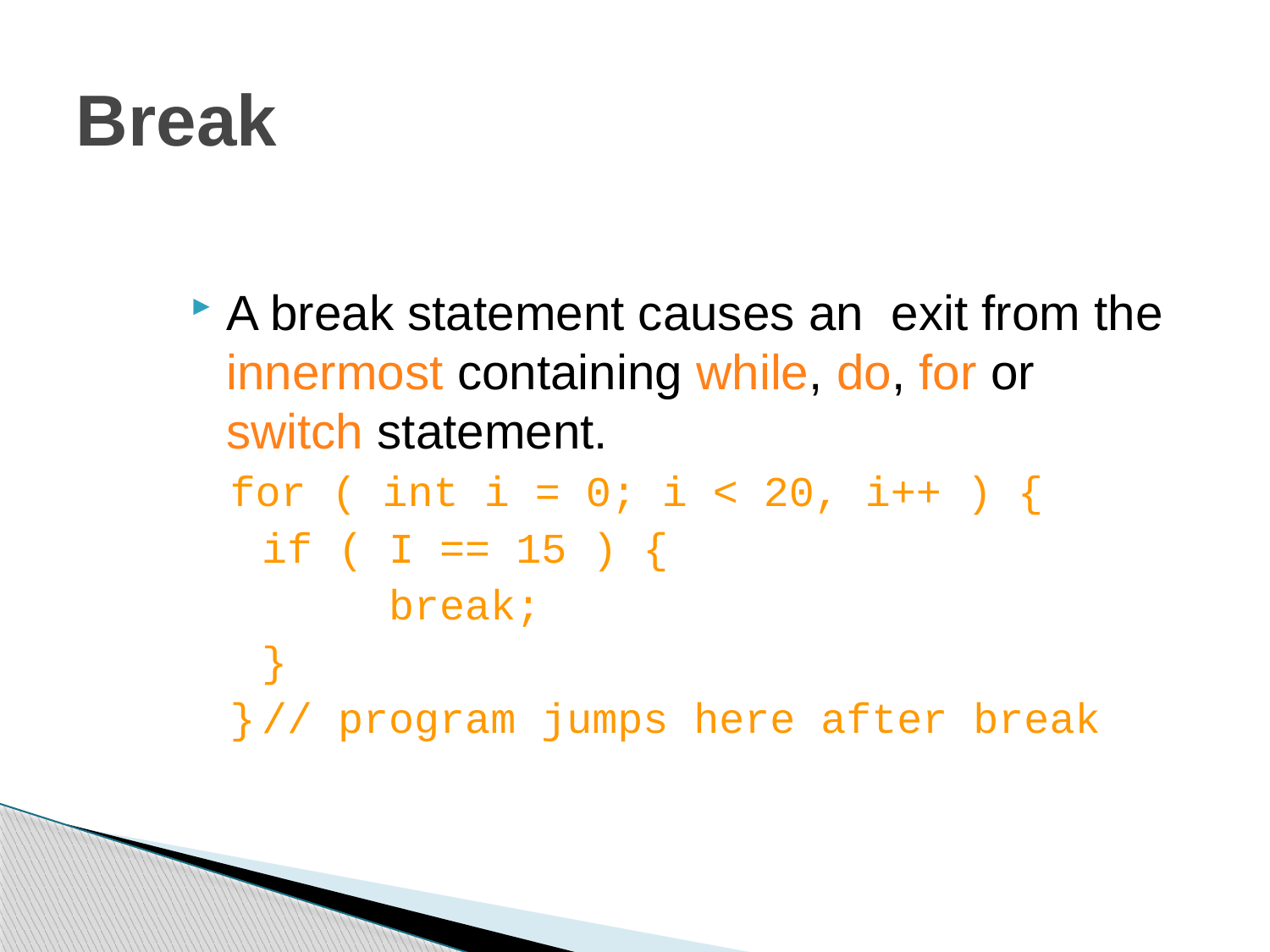

# Break
A break statement causes an  exit from the innermost containing while, do, for or switch statement.
for ( int i = 0; i < 20, i++ ) {
	if ( I == 15 ) {
		break;
	}
}	// program jumps here after break